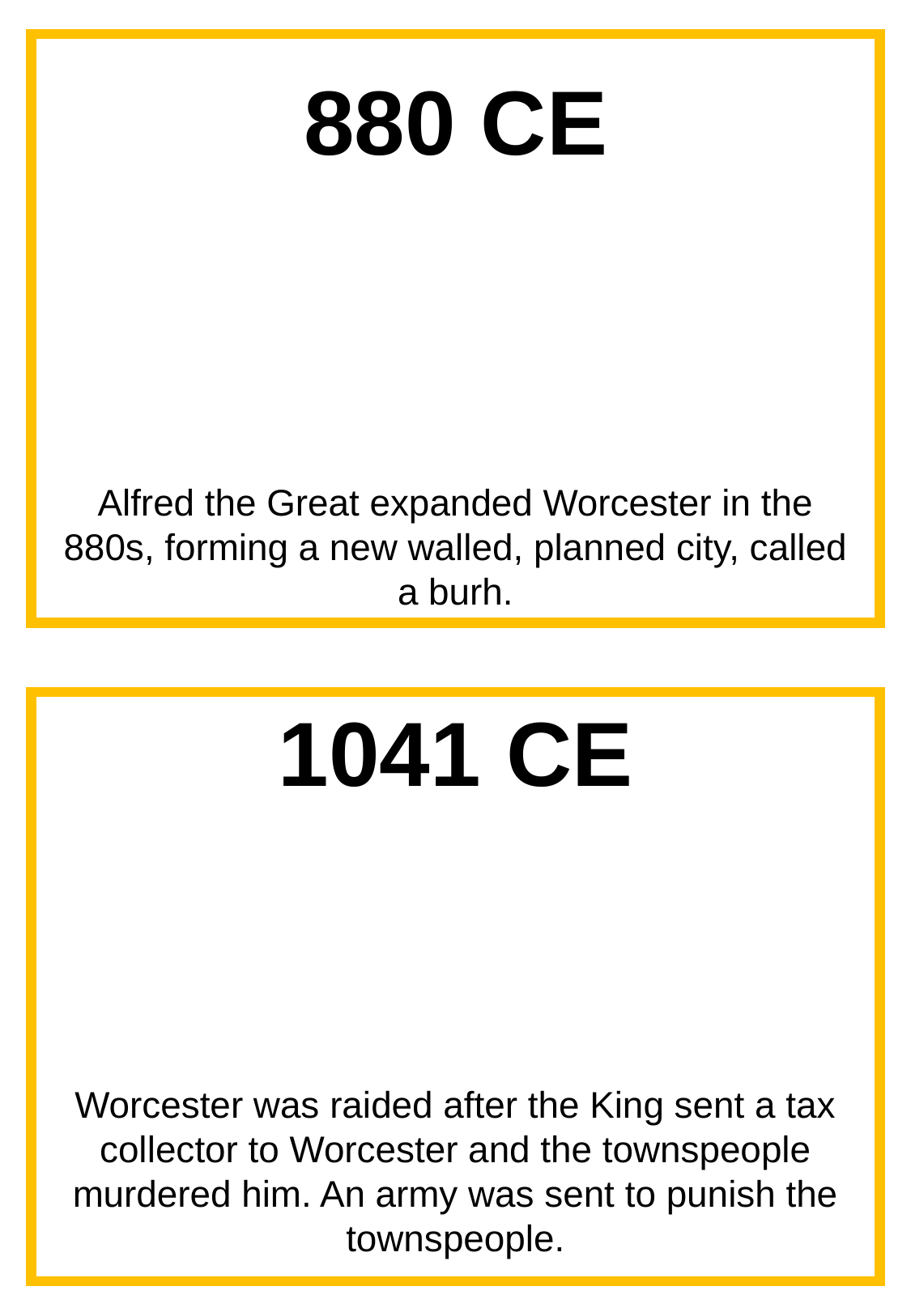

880 CE

Alfred the Great expanded Worcester in the 880s, forming a new walled, planned city, called a burh.
1041 CE

Worcester was raided after the King sent a tax collector to Worcester and the townspeople murdered him. An army was sent to punish the townspeople.